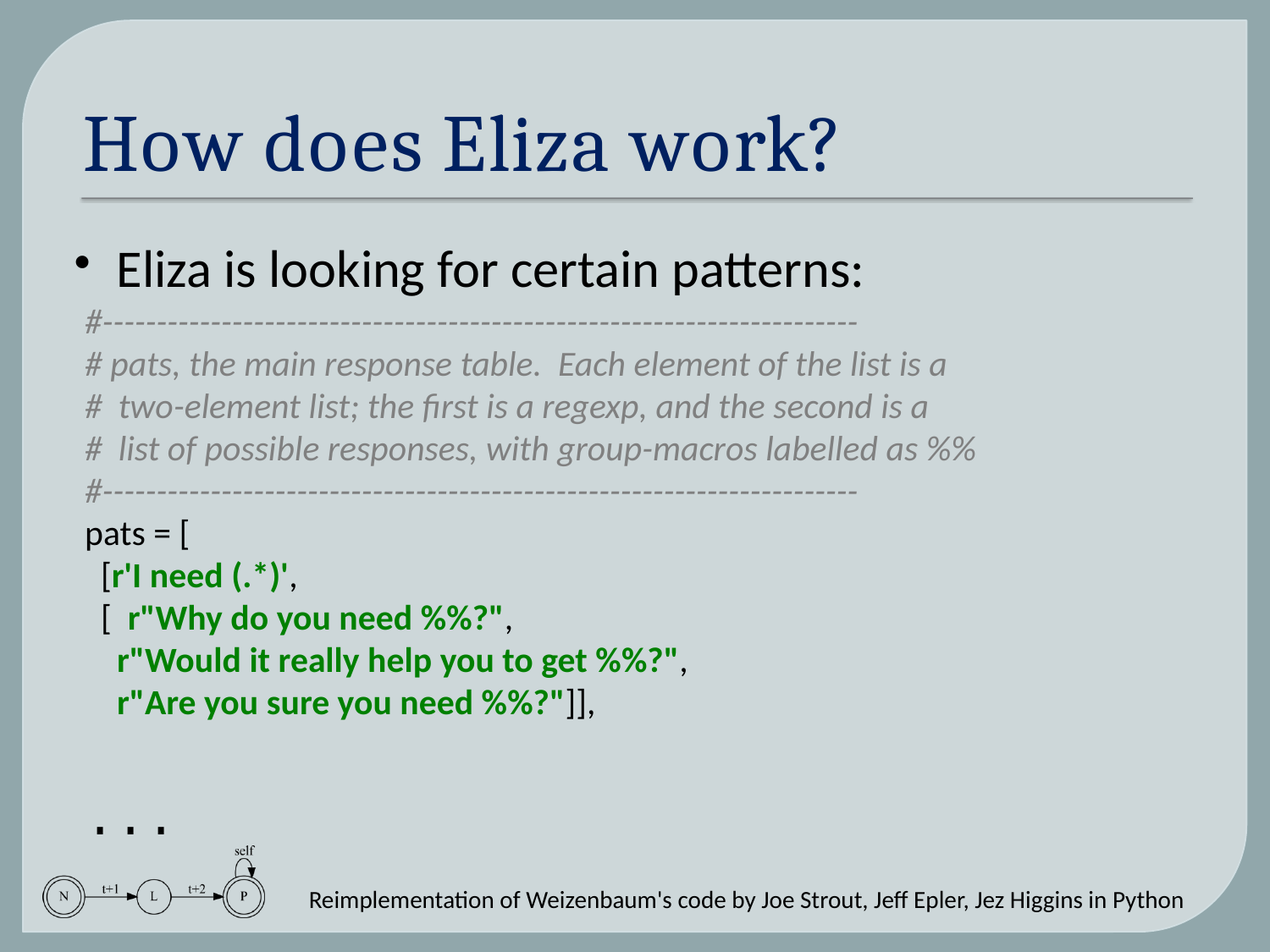

# How does Eliza work?
Eliza is looking for certain patterns:
#----------------------------------------------------------------------
# pats, the main response table.  Each element of the list is a
#  two-element list; the first is a regexp, and the second is a
#  list of possible responses, with group-macros labelled as %%
#----------------------------------------------------------------------
pats = [
  [r'I need (.*)',
  [  r"Why do you need %%?",
    r"Would it really help you to get %%?",
    r"Are you sure you need %%?"]],

...
Reimplementation of Weizenbaum's code by Joe Strout, Jeff Epler, Jez Higgins in Python